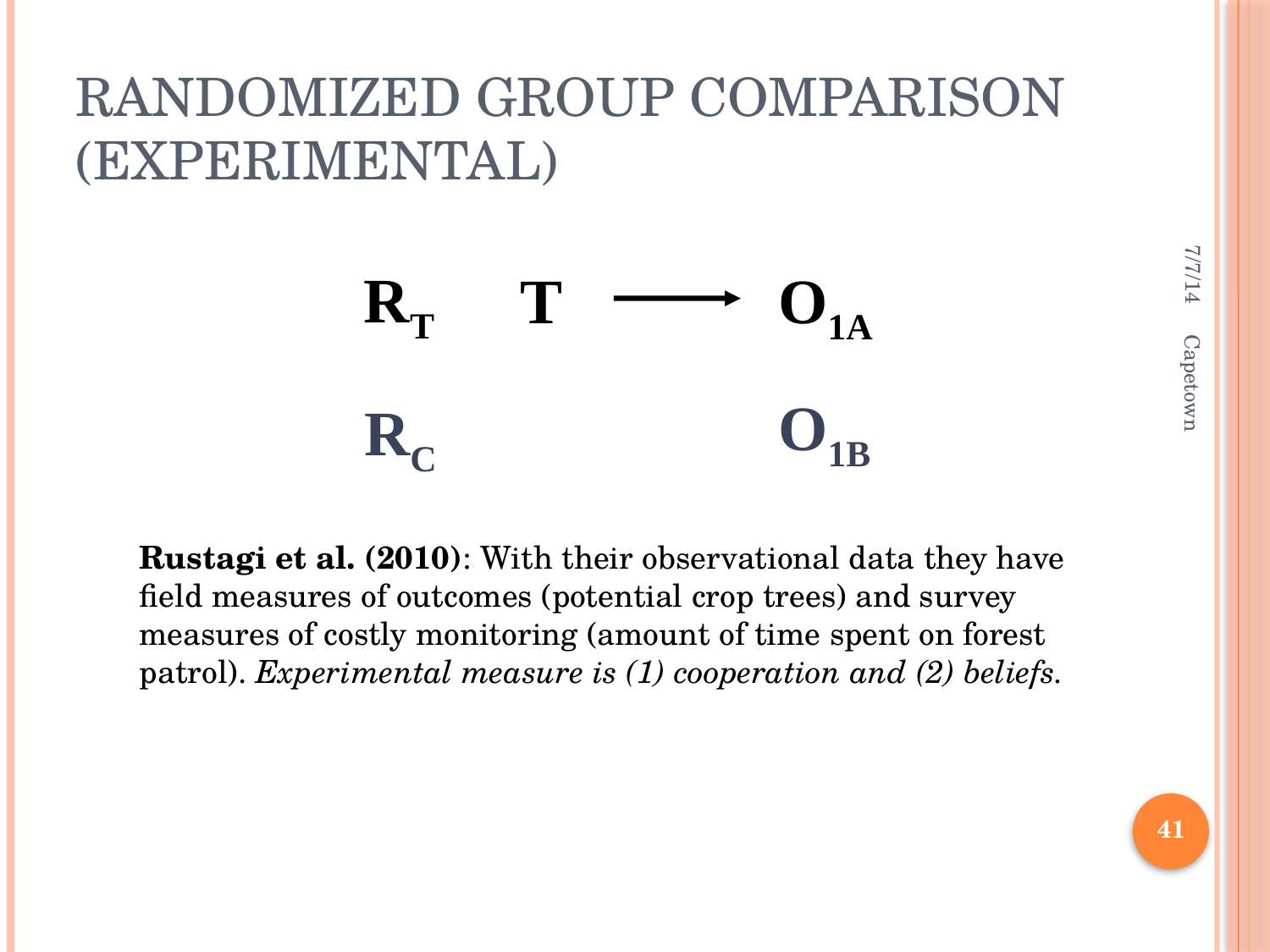

# Randomized Group Comparison (experimental)
7/7/14
RT
T
O1A

O1B
RC
Capetown
Rustagi et al. (2010): With their observational data they have field measures of outcomes (potential crop trees) and survey measures of costly monitoring (amount of time spent on forest patrol). Experimental measure is (1) cooperation and (2) beliefs.
41